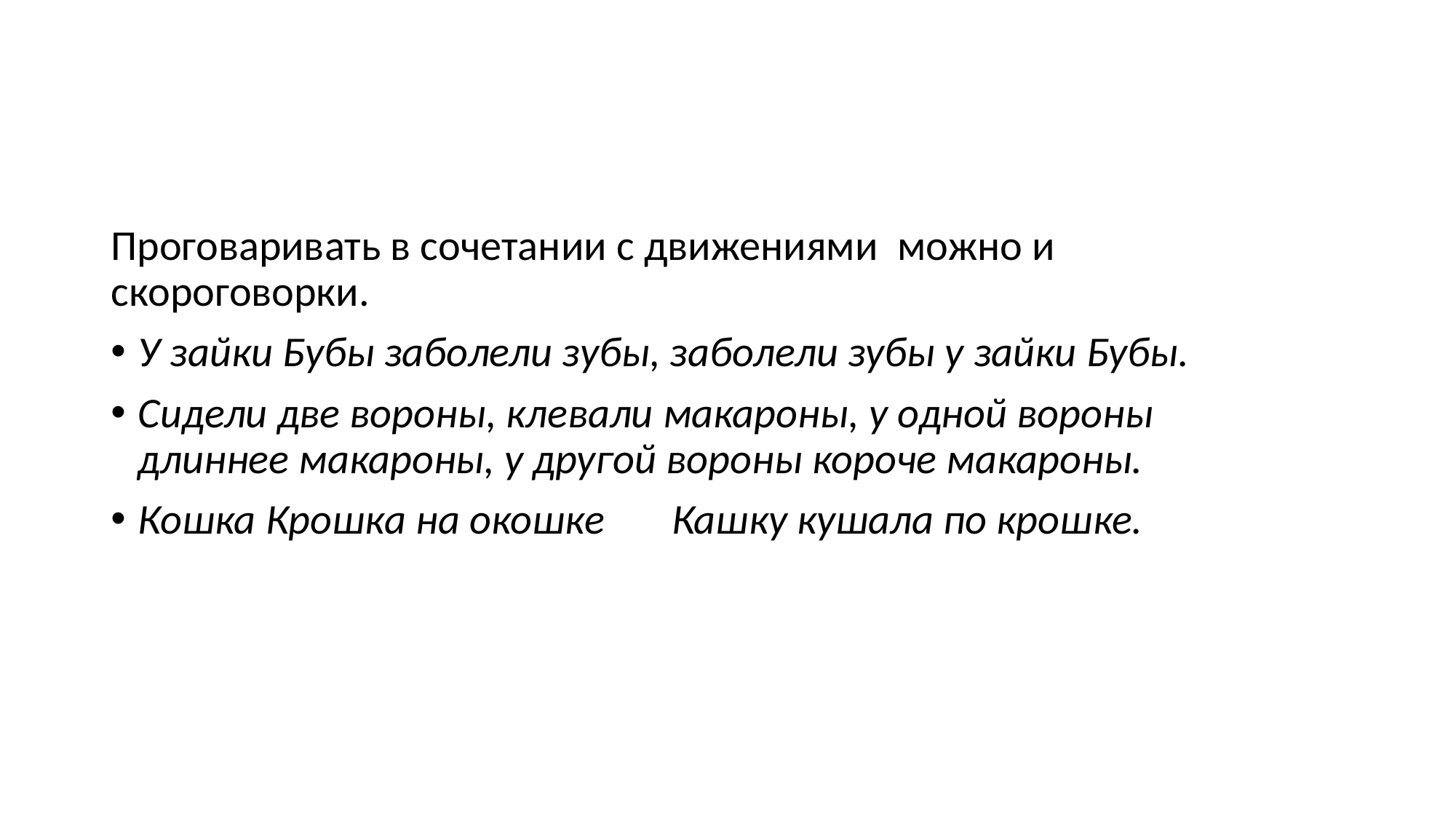

#
Проговаривать в сочетании с движениями  можно и скороговорки.
У зайки Бубы заболели зубы, заболели зубы у зайки Бубы.
Сидели две вороны, клевали макароны, у одной вороны длиннее макароны, у другой вороны короче макароны.
Кошка Крошка на окошке       Кашку кушала по крошке.